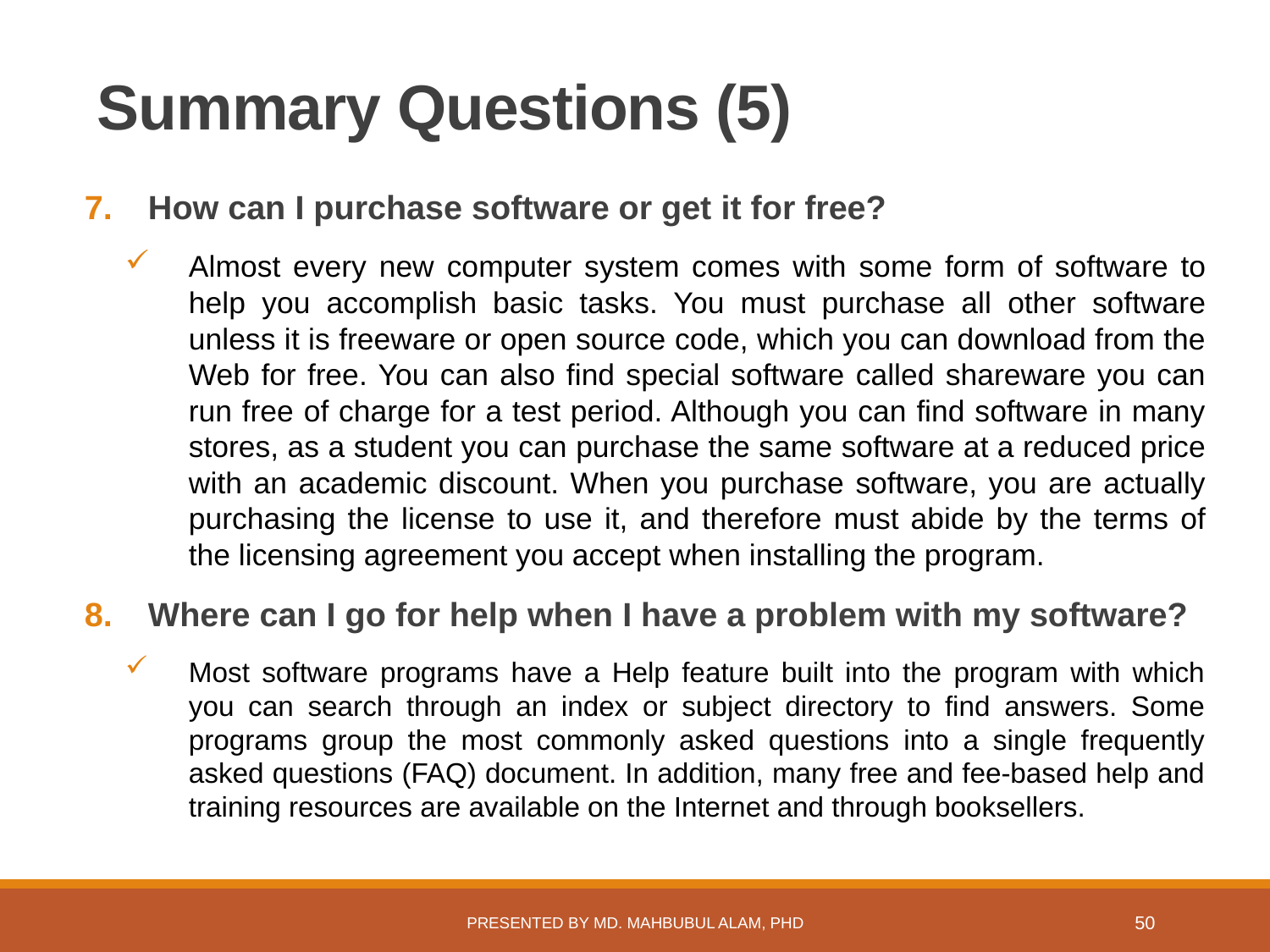

# Summary Questions (5)
How can I purchase software or get it for free?
Almost every new computer system comes with some form of software to help you accomplish basic tasks. You must purchase all other software unless it is freeware or open source code, which you can download from the Web for free. You can also find special software called shareware you can run free of charge for a test period. Although you can find software in many stores, as a student you can purchase the same software at a reduced price with an academic discount. When you purchase software, you are actually purchasing the license to use it, and therefore must abide by the terms of the licensing agreement you accept when installing the program.
Where can I go for help when I have a problem with my software?
Most software programs have a Help feature built into the program with which you can search through an index or subject directory to find answers. Some programs group the most commonly asked questions into a single frequently asked questions (FAQ) document. In addition, many free and fee-based help and training resources are available on the Internet and through booksellers.

Presented by Md. Mahbubul Alam, PhD
50